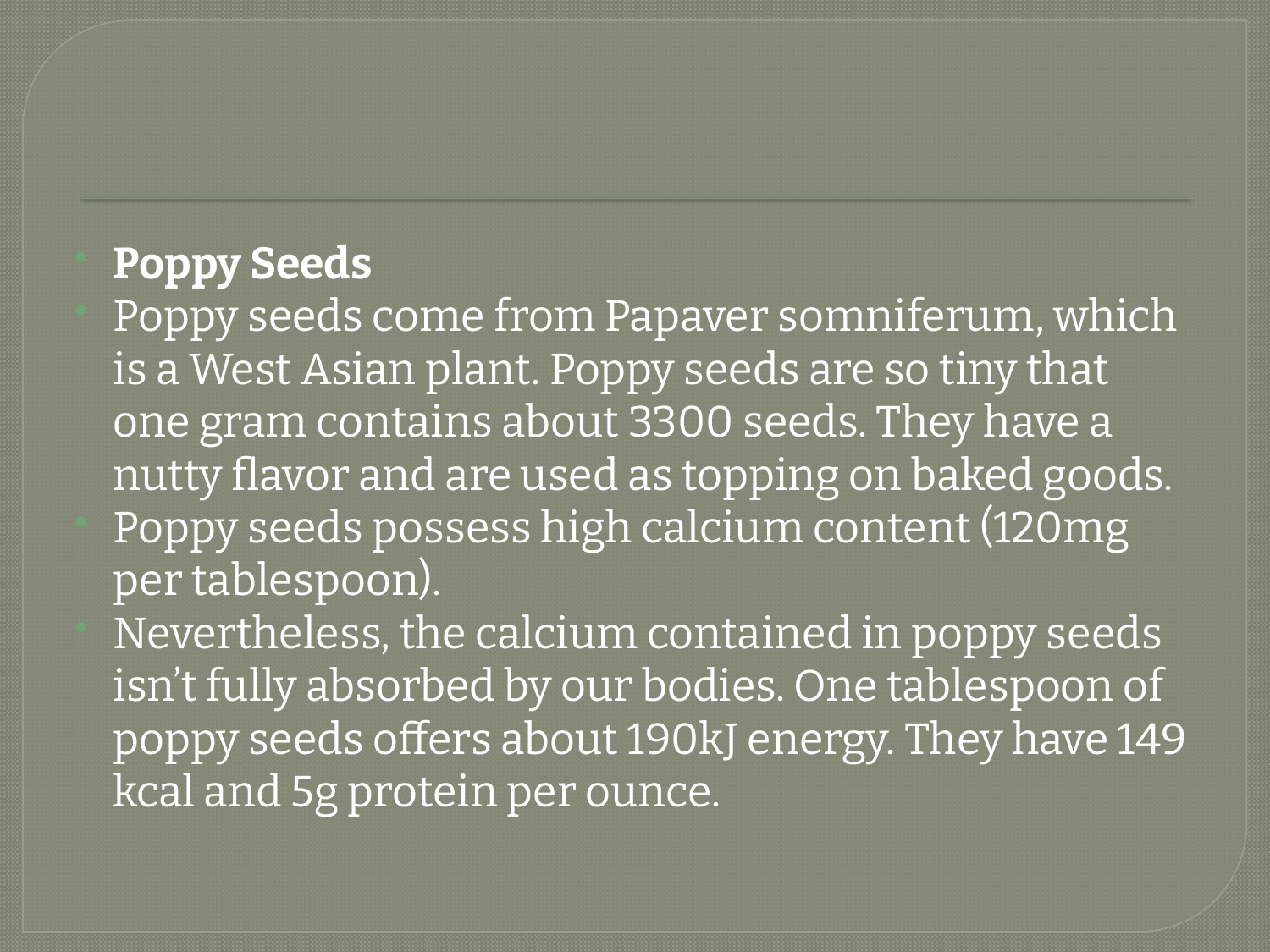

#
Poppy Seeds
Poppy seeds come from Papaver somniferum, which is a West Asian plant. Poppy seeds are so tiny that one gram contains about 3300 seeds. They have a nutty flavor and are used as topping on baked goods.
Poppy seeds possess high calcium content (120mg per tablespoon).
Nevertheless, the calcium contained in poppy seeds isn’t fully absorbed by our bodies. One tablespoon of poppy seeds offers about 190kJ energy. They have 149 kcal and 5g protein per ounce.